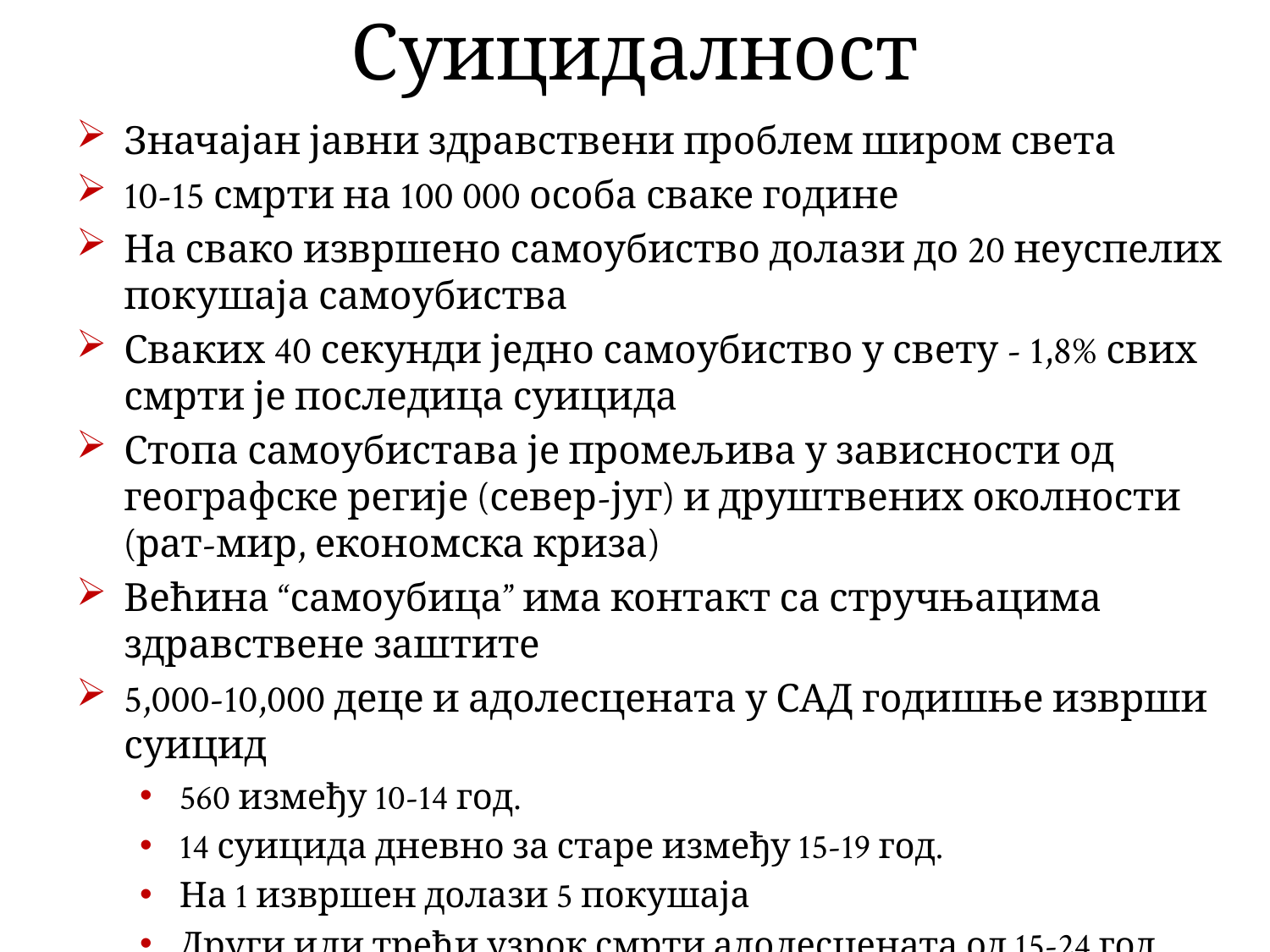

# Суицидалност
Значајан јавни здравствени проблем широм света
10-15 смрти на 100 000 особа сваке године
На свако извршено самоубиство долази до 20 неуспелих покушаја самоубиства
Сваких 40 секунди једно самоубиство у свету - 1,8% свих смрти је последица суицида
Стопа самоубистава је промељива у зависности од географске регије (север-југ) и друштвених околности (рат-мир, економска криза)
Већина “самоубица” има контакт са стручњацима здравствене заштите
5,000-10,000 деце и адолесцената у САД годишње изврши суицид
560 између 10-14 год.
14 суицида дневно за старе између 15-19 год.
На 1 извршен долази 5 покушаја
Други или трећи узрок смрти адолесцената од 15-24 год.